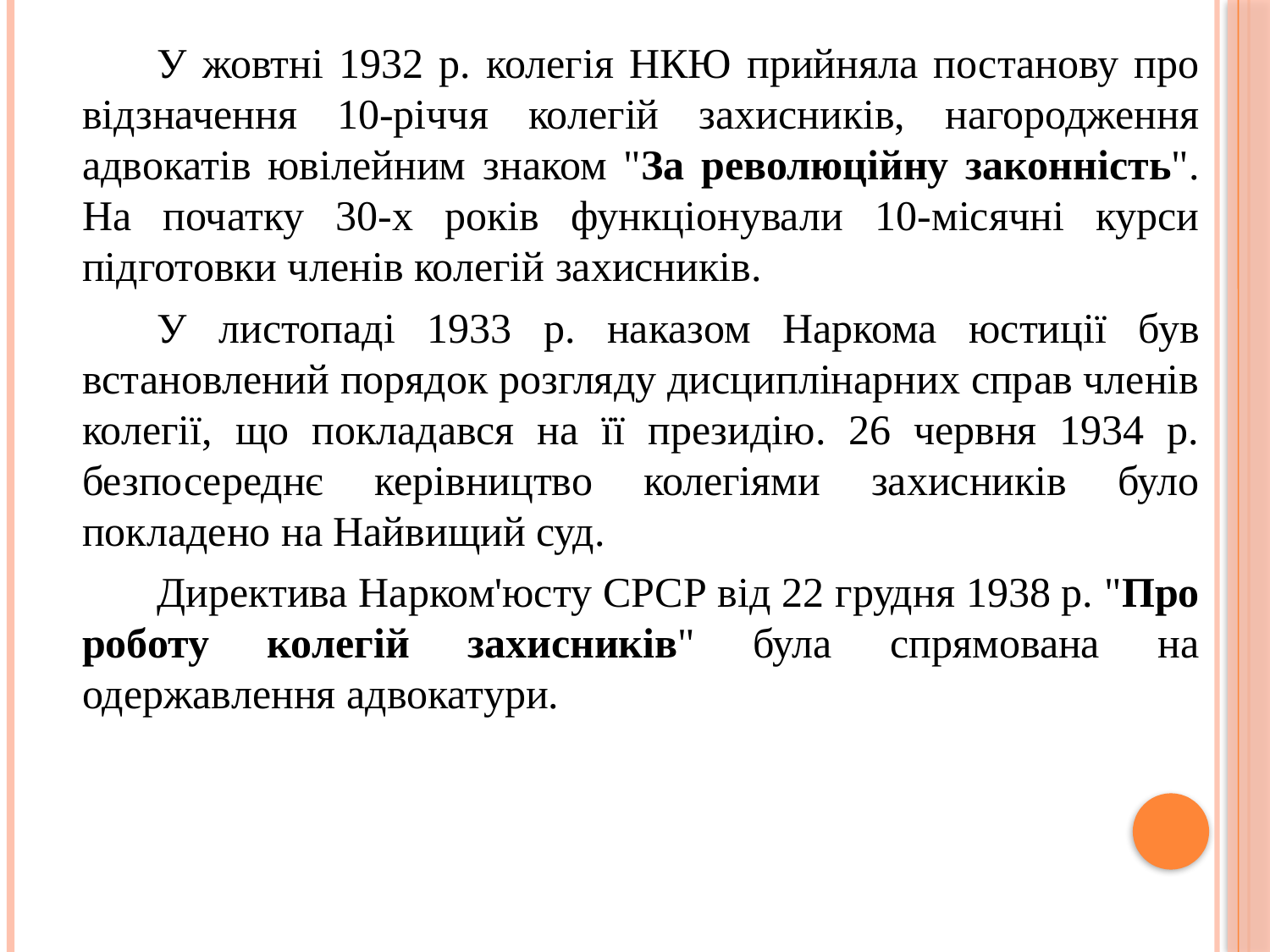

У жовтні 1932 р. колегія НКЮ прийняла постанову про відзначення 10-річчя колегій захисників, нагородження адвокатів ювілейним знаком "За революційну законність". На початку 30-х років функціонували 10-місячні курси підготовки членів колегій захисників.
У листопаді 1933 р. наказом Наркома юстиції був встановлений порядок розгляду дисциплінарних справ членів колегії, що покладався на її президію. 26 червня 1934 р. безпосереднє керівництво колегіями захисників було покладено на Найвищий суд.
Директива Нарком'юсту СРСР від 22 грудня 1938 р. "Про роботу колегій захисників" була спрямована на одержавлення адвокатури.